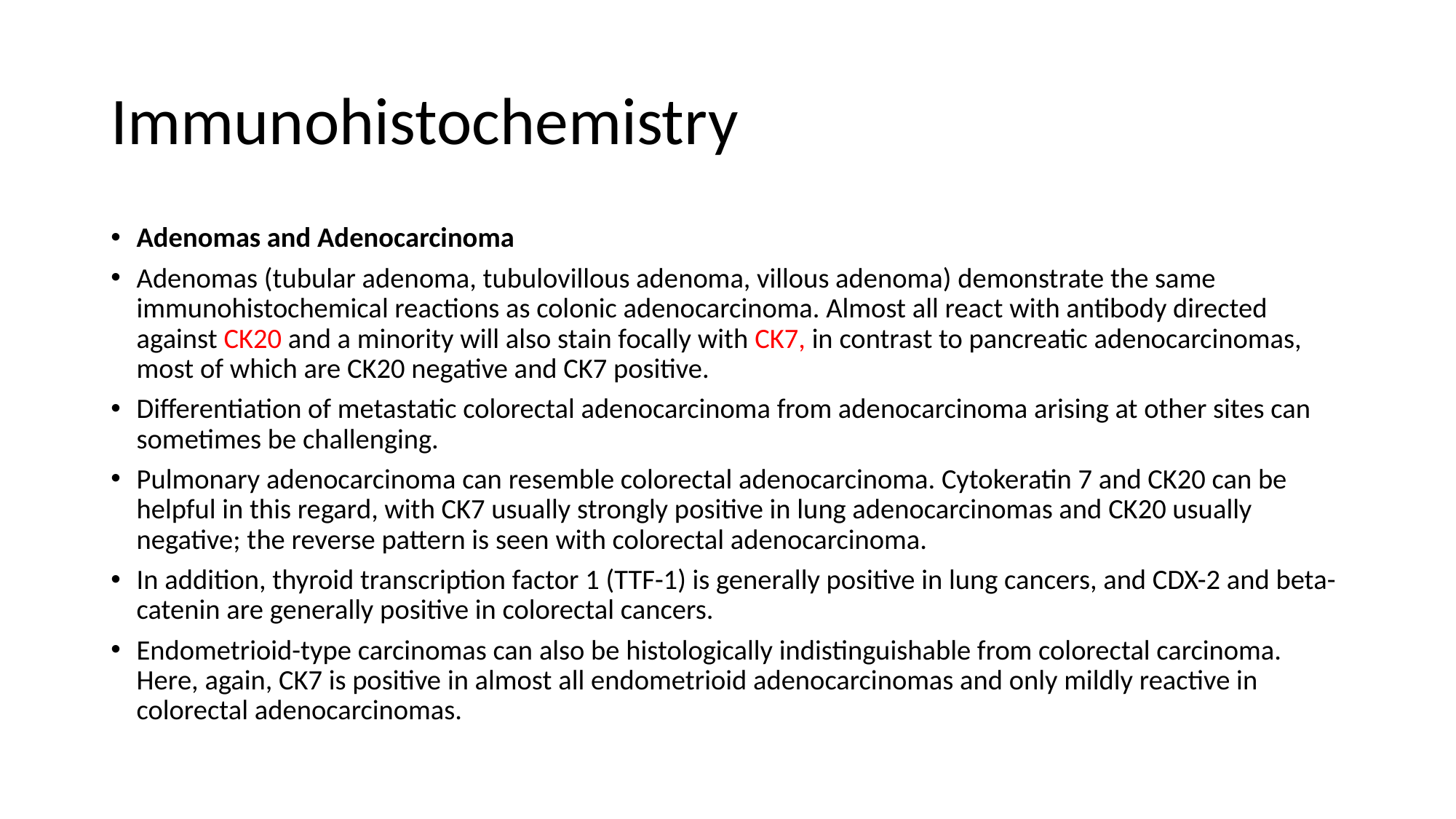

# Immunohistochemistry
Adenomas and Adenocarcinoma
Adenomas (tubular adenoma, tubulovillous adenoma, villous adenoma) demonstrate the same immunohistochemical reactions as colonic adenocarcinoma. Almost all react with antibody directed against CK20 and a minority will also stain focally with CK7, in contrast to pancreatic adenocarcinomas, most of which are CK20 negative and CK7 positive.
Differentiation of metastatic colorectal adenocarcinoma from adenocarcinoma arising at other sites can sometimes be challenging.
Pulmonary adenocarcinoma can resemble colorectal adenocarcinoma. Cytokeratin 7 and CK20 can be helpful in this regard, with CK7 usually strongly positive in lung adenocarcinomas and CK20 usually negative; the reverse pattern is seen with colorectal adenocarcinoma.
In addition, thyroid transcription factor 1 (TTF-1) is generally positive in lung cancers, and CDX-2 and beta-catenin are generally positive in colorectal cancers.
Endometrioid-type carcinomas can also be histologically indistinguishable from colorectal carcinoma. Here, again, CK7 is positive in almost all endometrioid adenocarcinomas and only mildly reactive in colorectal adenocarcinomas.